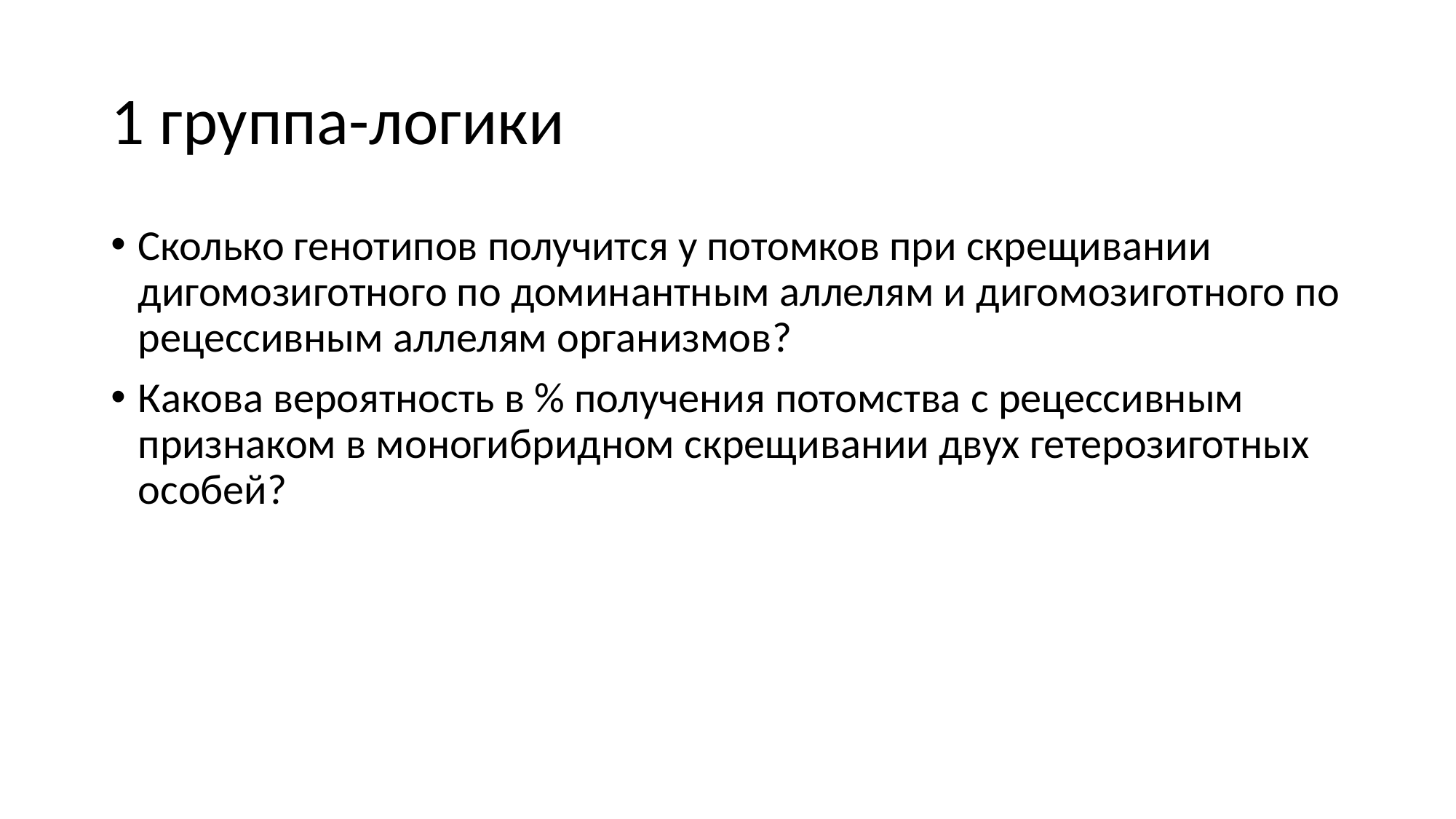

# 1 группа-логики
Сколько генотипов получится у потомков при скрещивании дигомозиготного по доминантным аллелям и дигомозиготного по рецессивным аллелям организмов?
Какова вероятность в % получения потомства с рецессивным признаком в моногибридном скрещивании двух гетерозиготных особей?